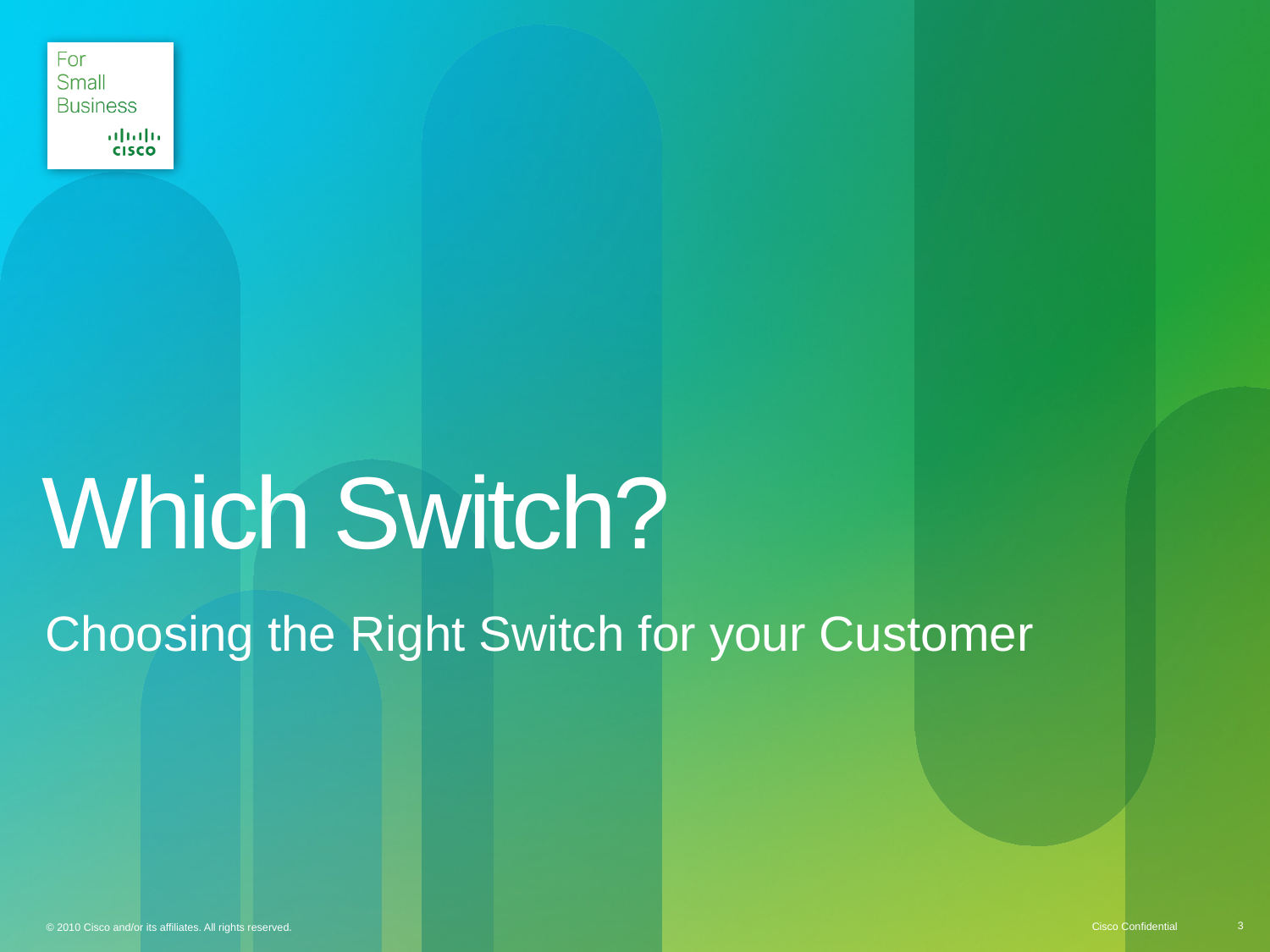

# Which Switch?
Choosing the Right Switch for your Customer